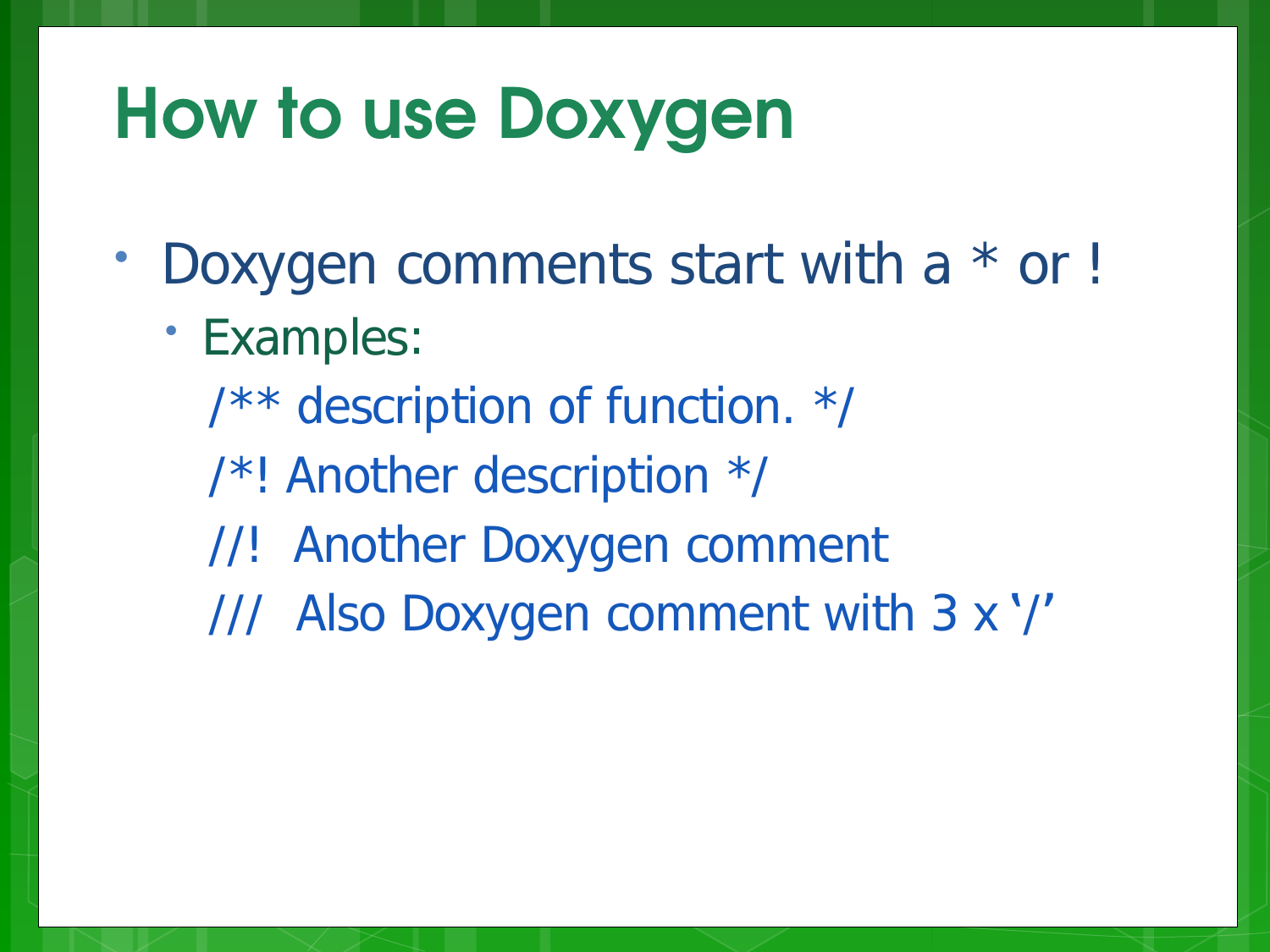

# How to use Doxygen
Doxygen comments start with a * or !
Examples:
/** description of function. */
/*! Another description */
//!  Another Doxygen comment
///  Also Doxygen comment with 3 x ‘/’